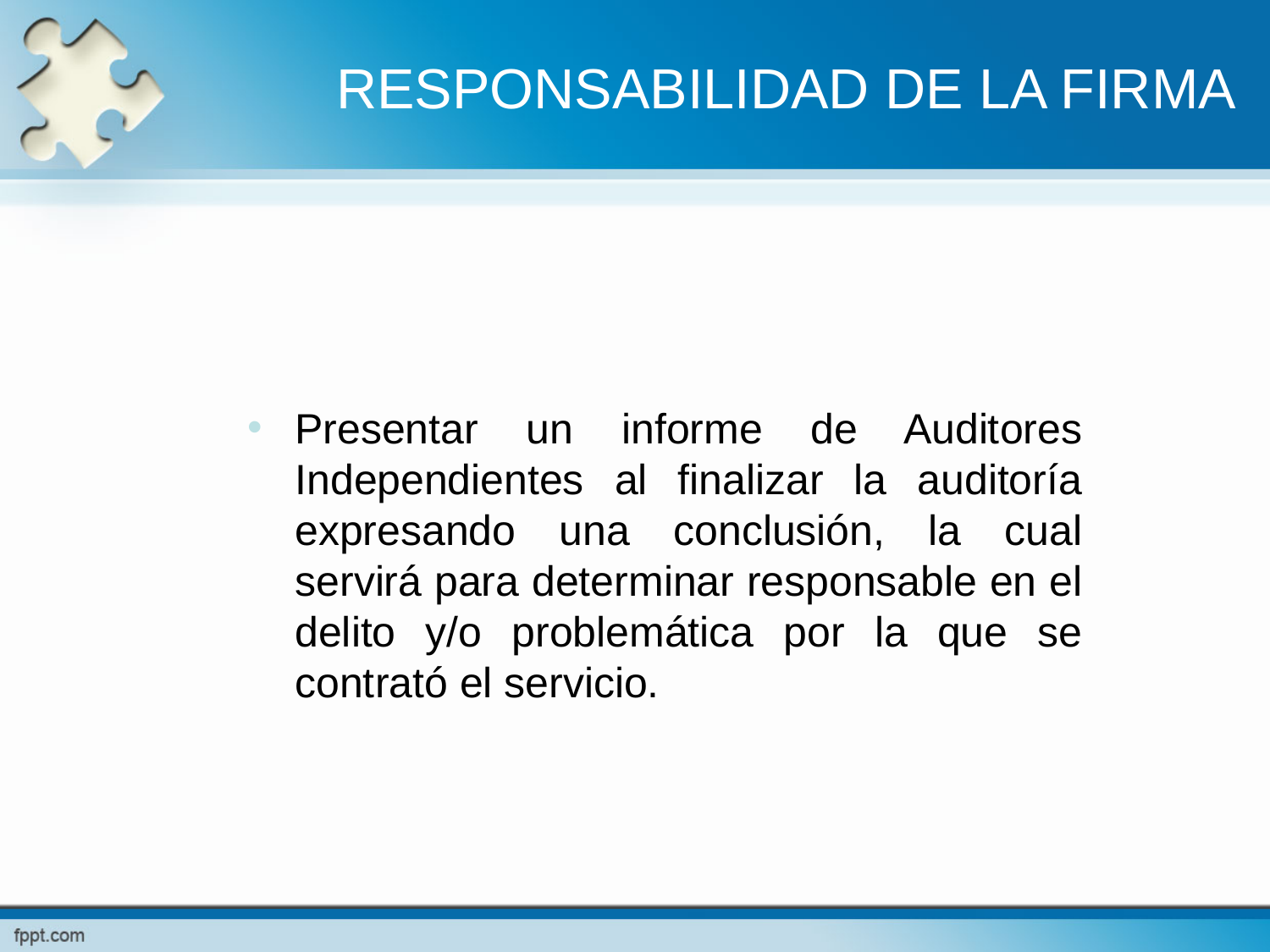

RESPONSABILIDAD DE LA FIRMA
Presentar un informe de Auditores Independientes al finalizar la auditoría expresando una conclusión, la cual servirá para determinar responsable en el delito y/o problemática por la que se contrató el servicio.